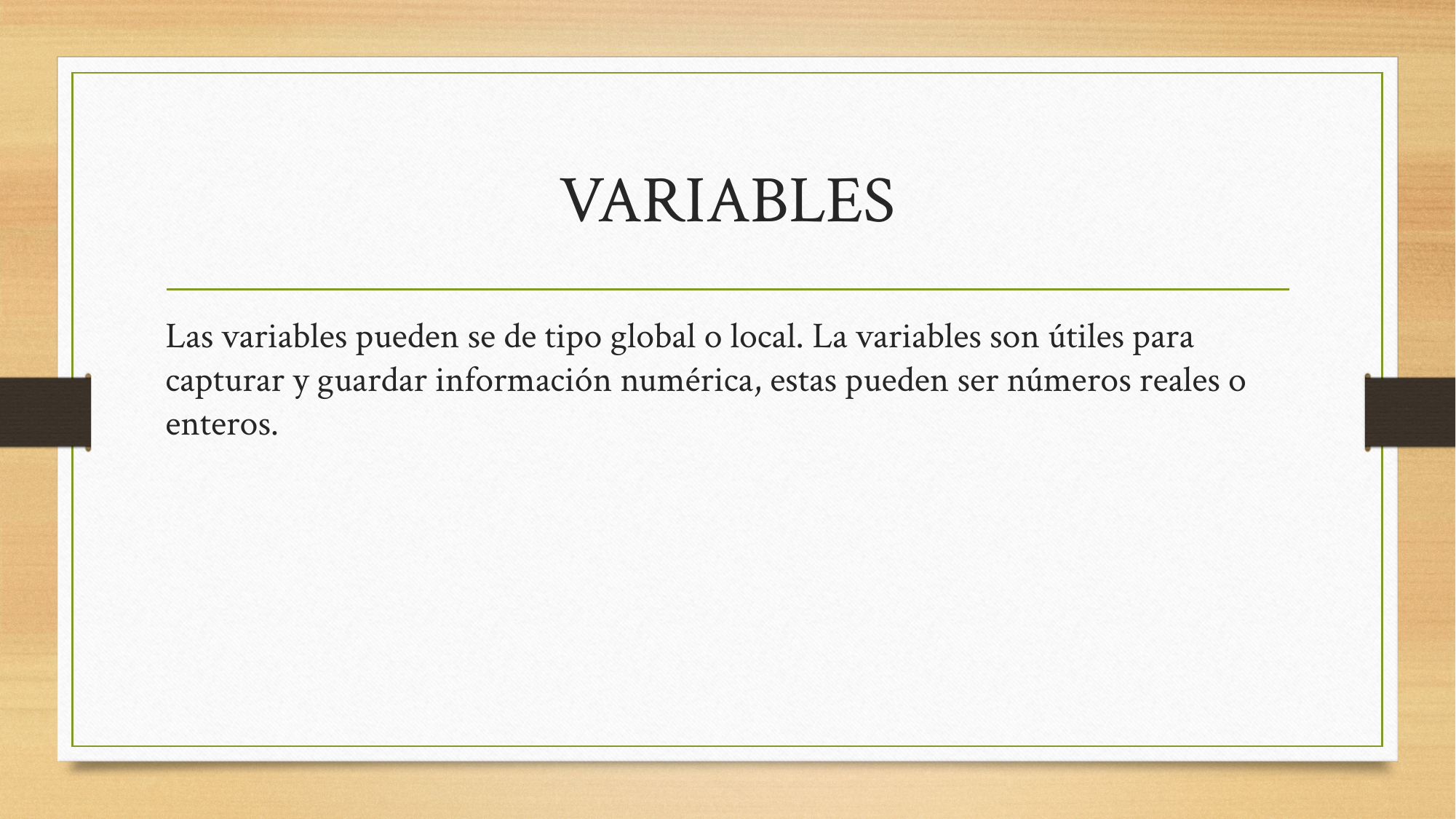

# VARIABLES
Las variables pueden se de tipo global o local. La variables son útiles para capturar y guardar información numérica, estas pueden ser números reales o enteros.